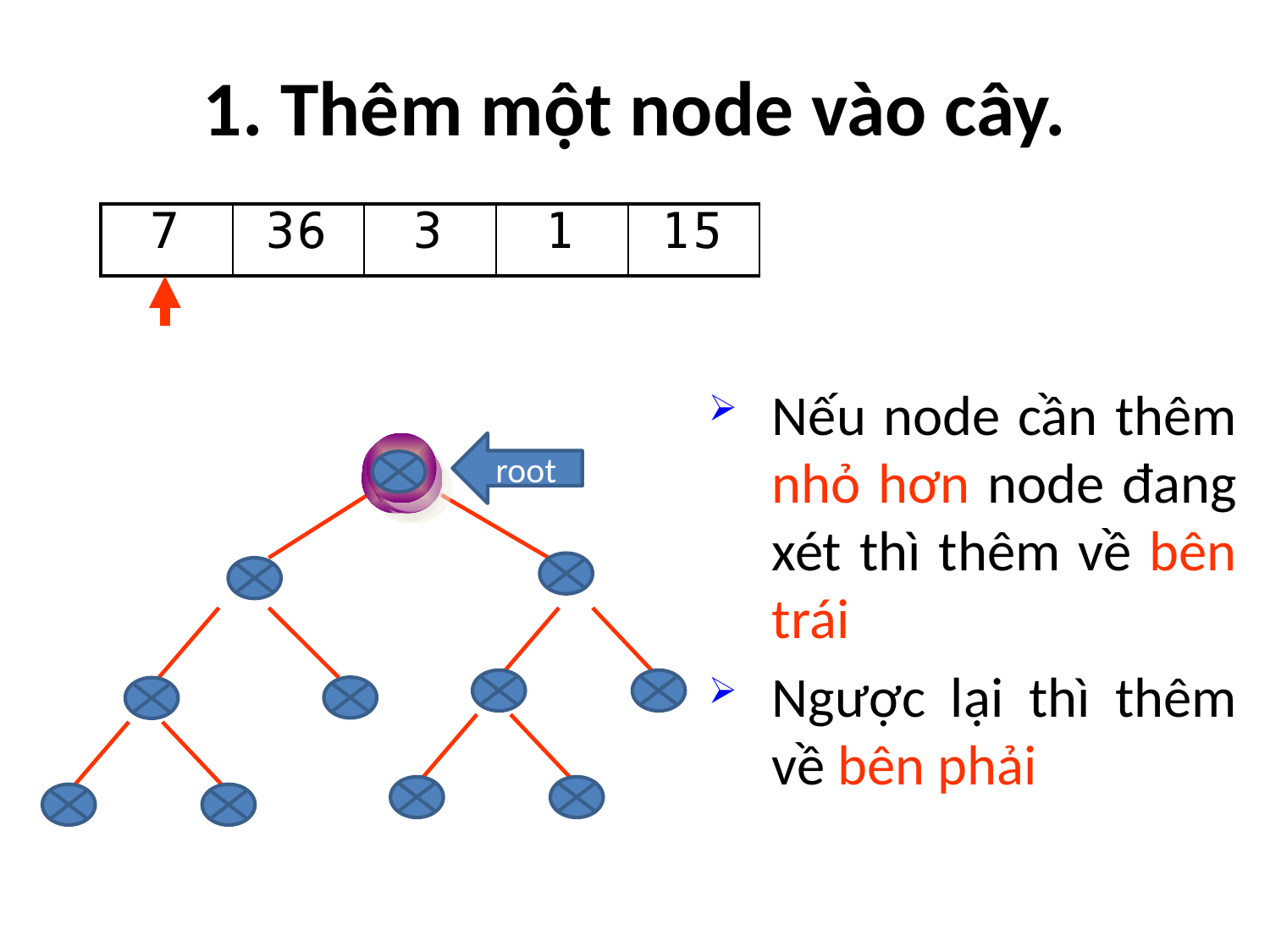

# 1. Thêm một node vào cây.
| 7 | 36 | 3 | 1 | 15 |
| --- | --- | --- | --- | --- |

Nếu node cần thêm nhỏ hơn node đang xét thì thêm về bên trái
Ngược lại thì thêm về bên phải
7
root
15
1
3
36